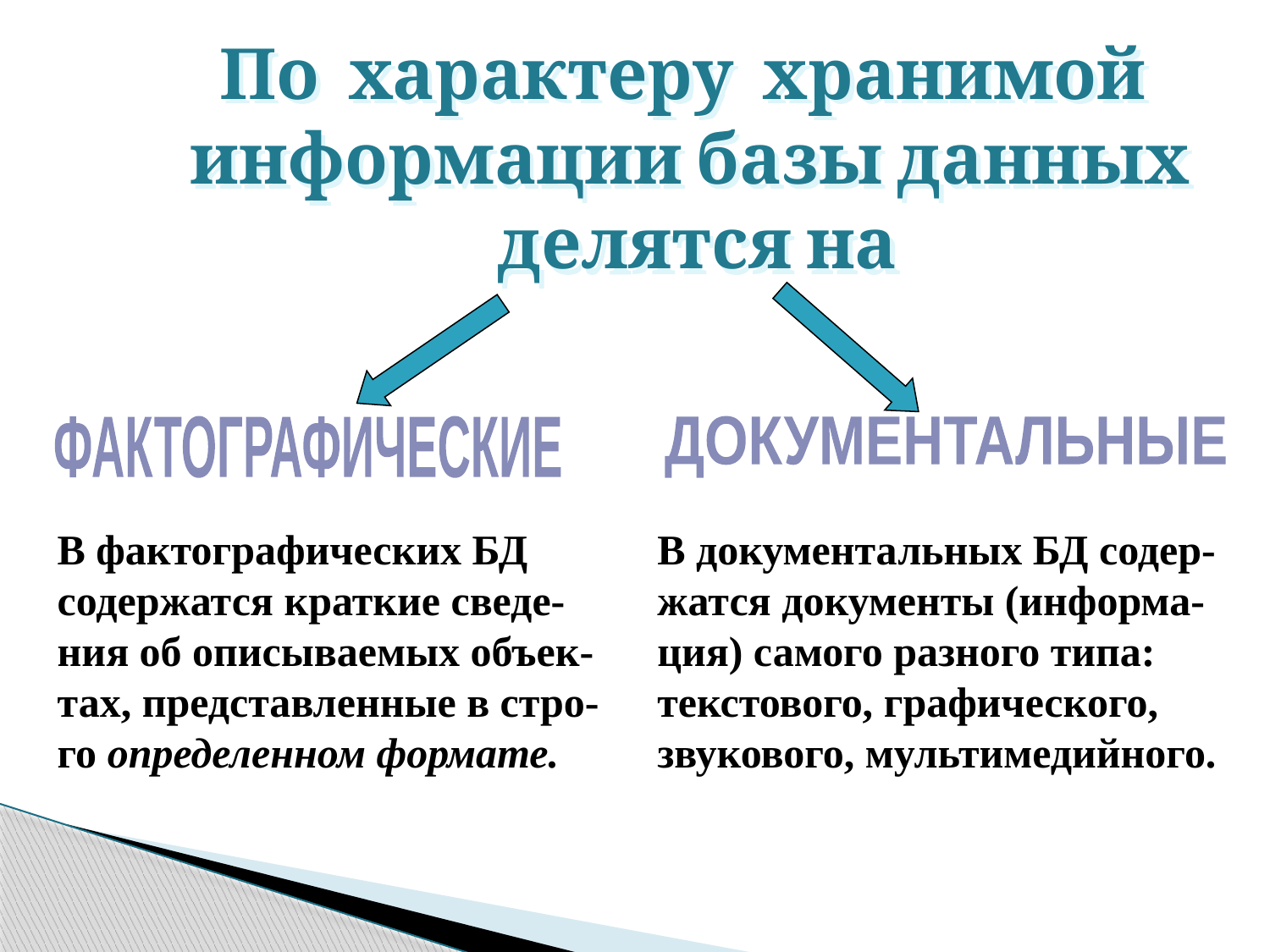

По  характеру  хранимой
информации базы данных
делятся на

ФАКТОГРАФИЧЕСКИЕ
ДОКУМЕНТАЛЬНЫЕ
В фактографических БД
содержатся краткие сведе-
ния об описываемых объек-
тах, представленные в стро-
го определенном формате.
В документальных БД содер-
жатся документы (информа-
ция) самого разного типа:
текстового, графического,
звукового, мультимедийного.